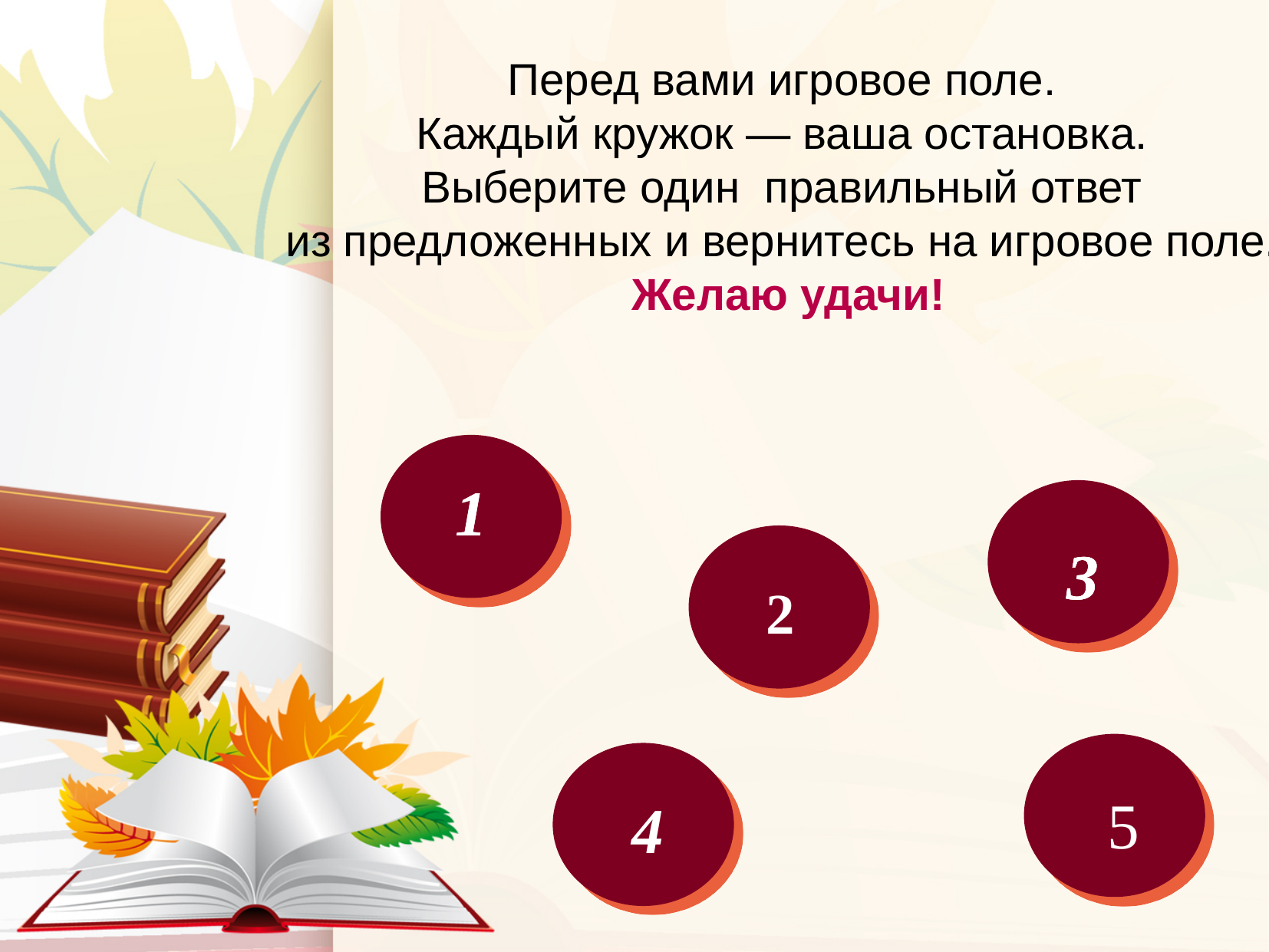

Перед вами игровое поле.
Каждый кружок — ваша остановка.
Выберите один  правильный ответ
из предложенных и вернитесь на игровое поле.
Желаю удачи!

1
1

3
3
3
2

5
4